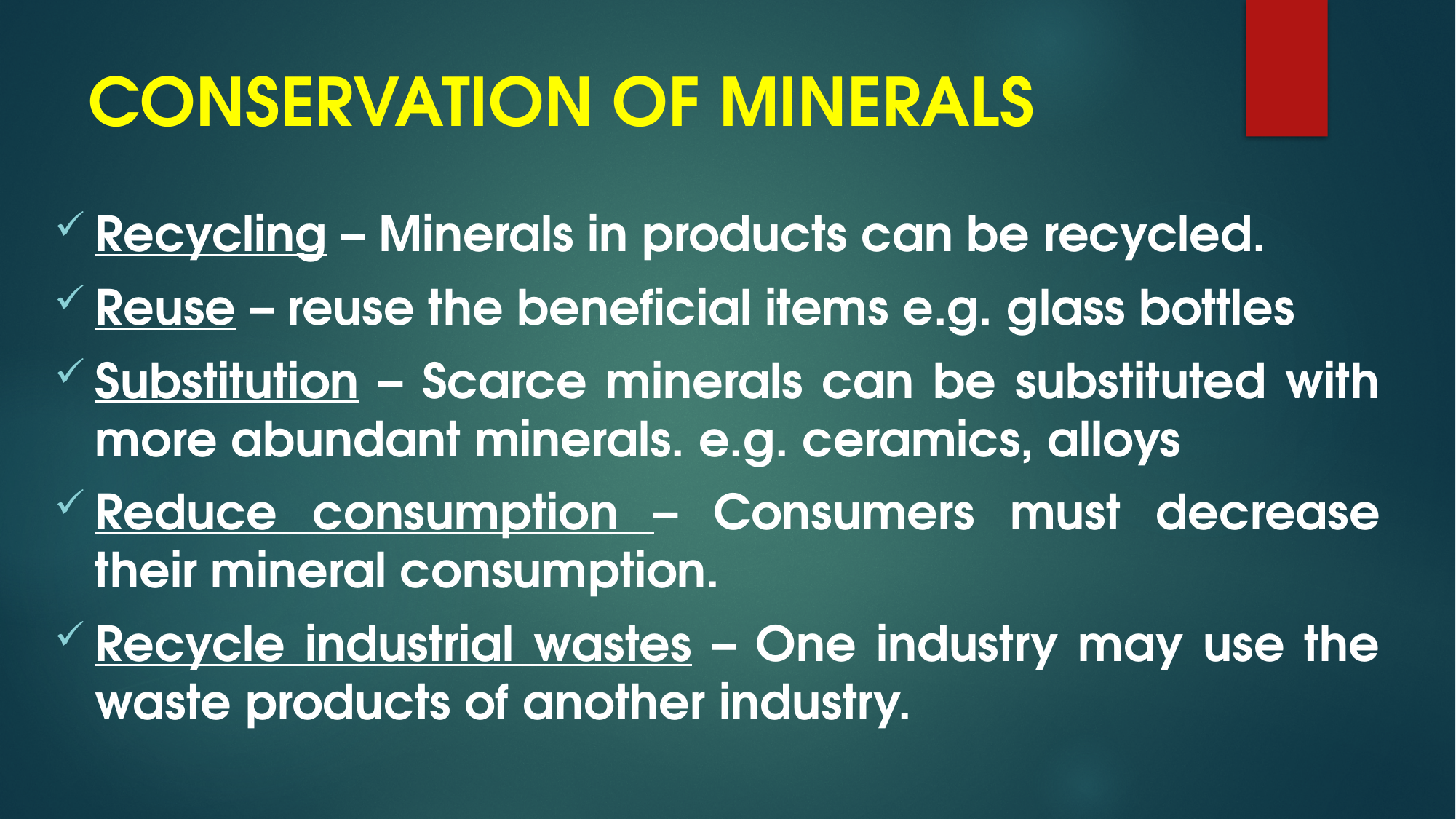

# CONSERVATION OF MINERALS
Recycling – Minerals in products can be recycled.
Reuse – reuse the beneficial items e.g. glass bottles
Substitution – Scarce minerals can be substituted with more abundant minerals. e.g. ceramics, alloys
Reduce consumption – Consumers must decrease their mineral consumption.
Recycle industrial wastes – One industry may use the waste products of another industry.